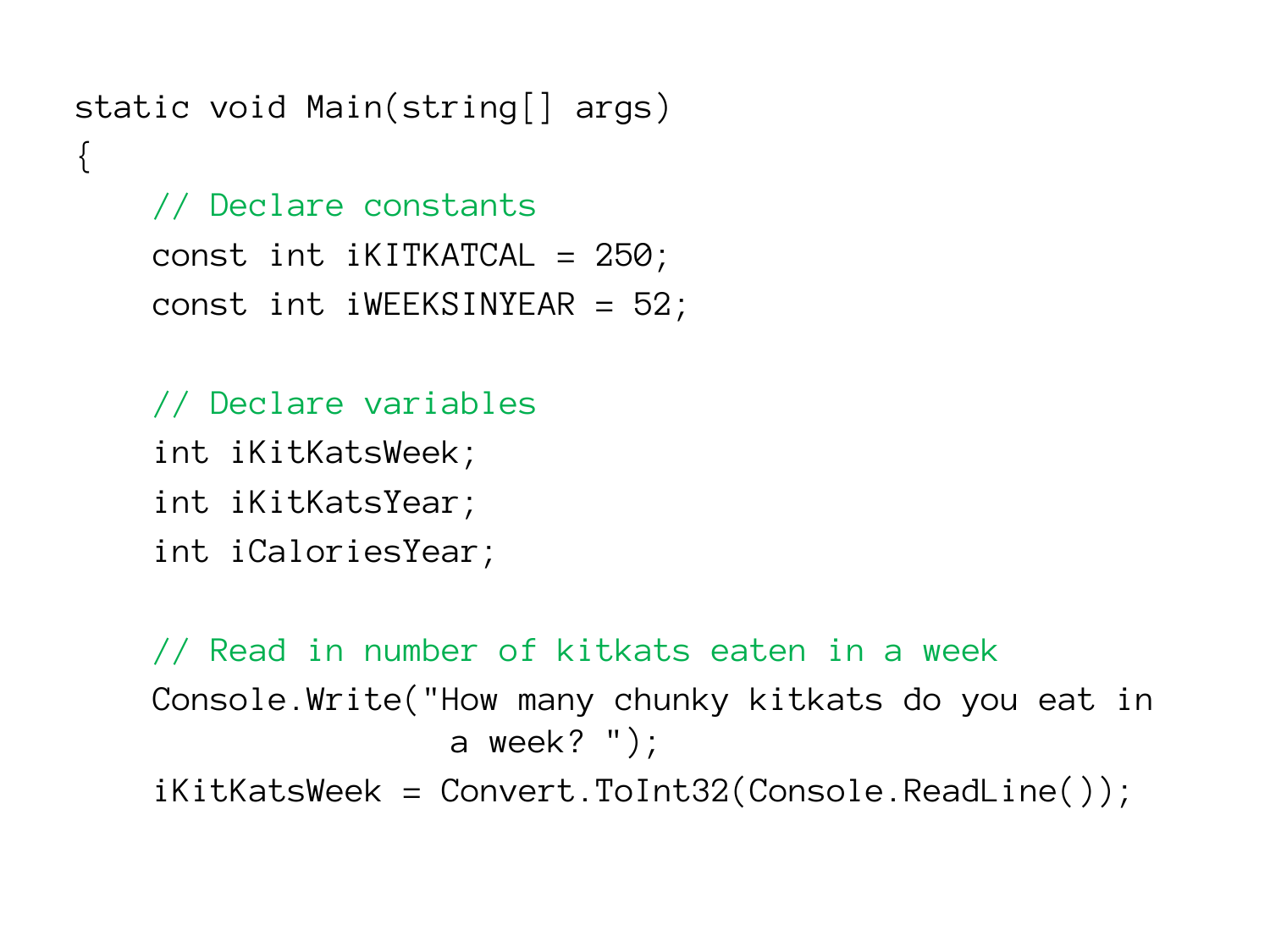

static void Main(string[] args)
{
    // Declare constants
    const int iKITKATCAL = 250;
    const int iWEEKSINYEAR = 52;

    // Declare variables
    int iKitKatsWeek;
    int iKitKatsYear;
    int iCaloriesYear;

    // Read in number of kitkats eaten in a week
    Console.Write("How many chunky kitkats do you eat in
                 a week? ");
    iKitKatsWeek = Convert.ToInt32(Console.ReadLine());